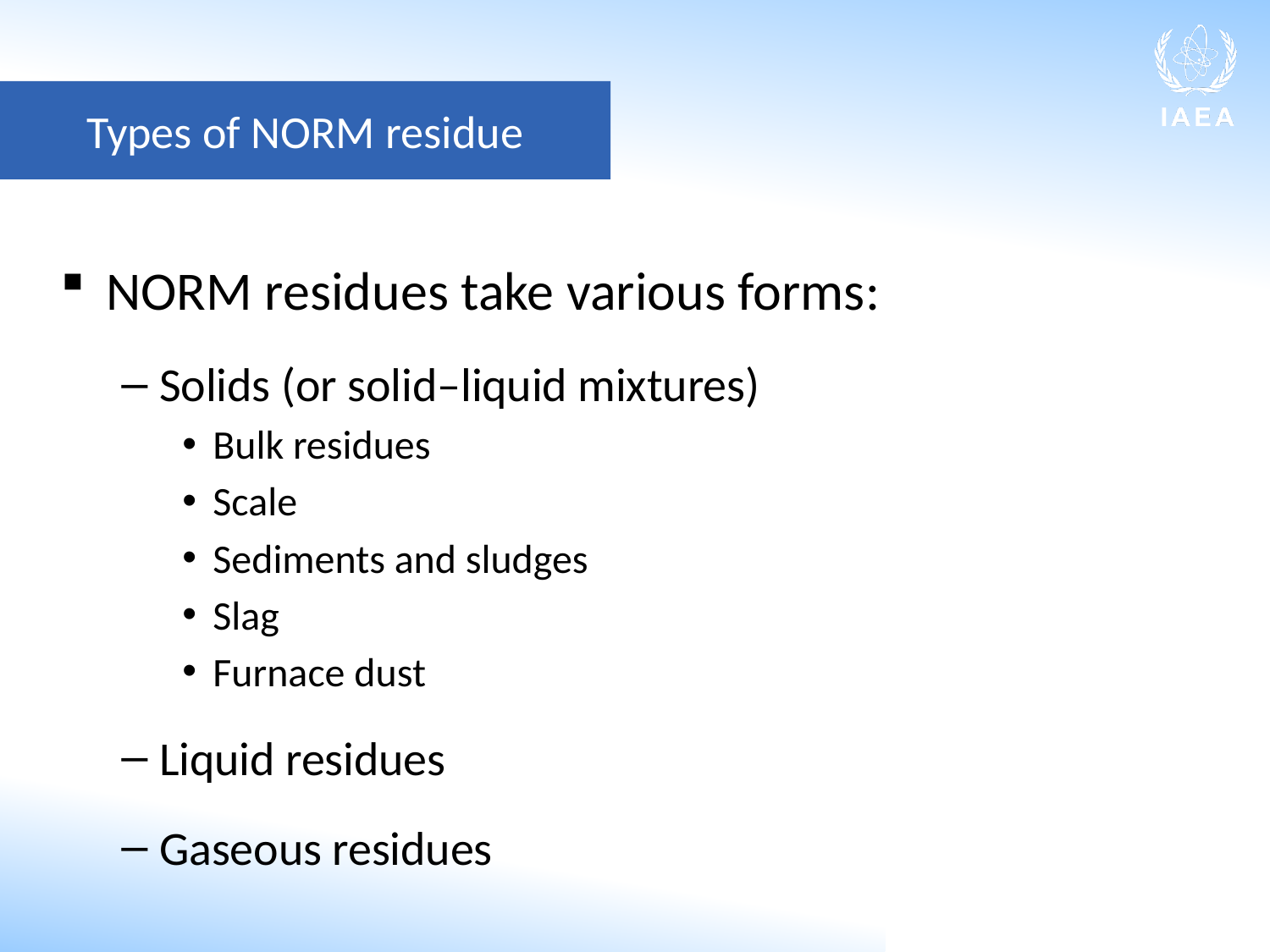

Types of NORM residue
NORM residues take various forms:

Solids (or solid–liquid mixtures)
Bulk residues
Scale
Sediments and sludges
Slag
Furnace dust

Liquid residues

Gaseous residues